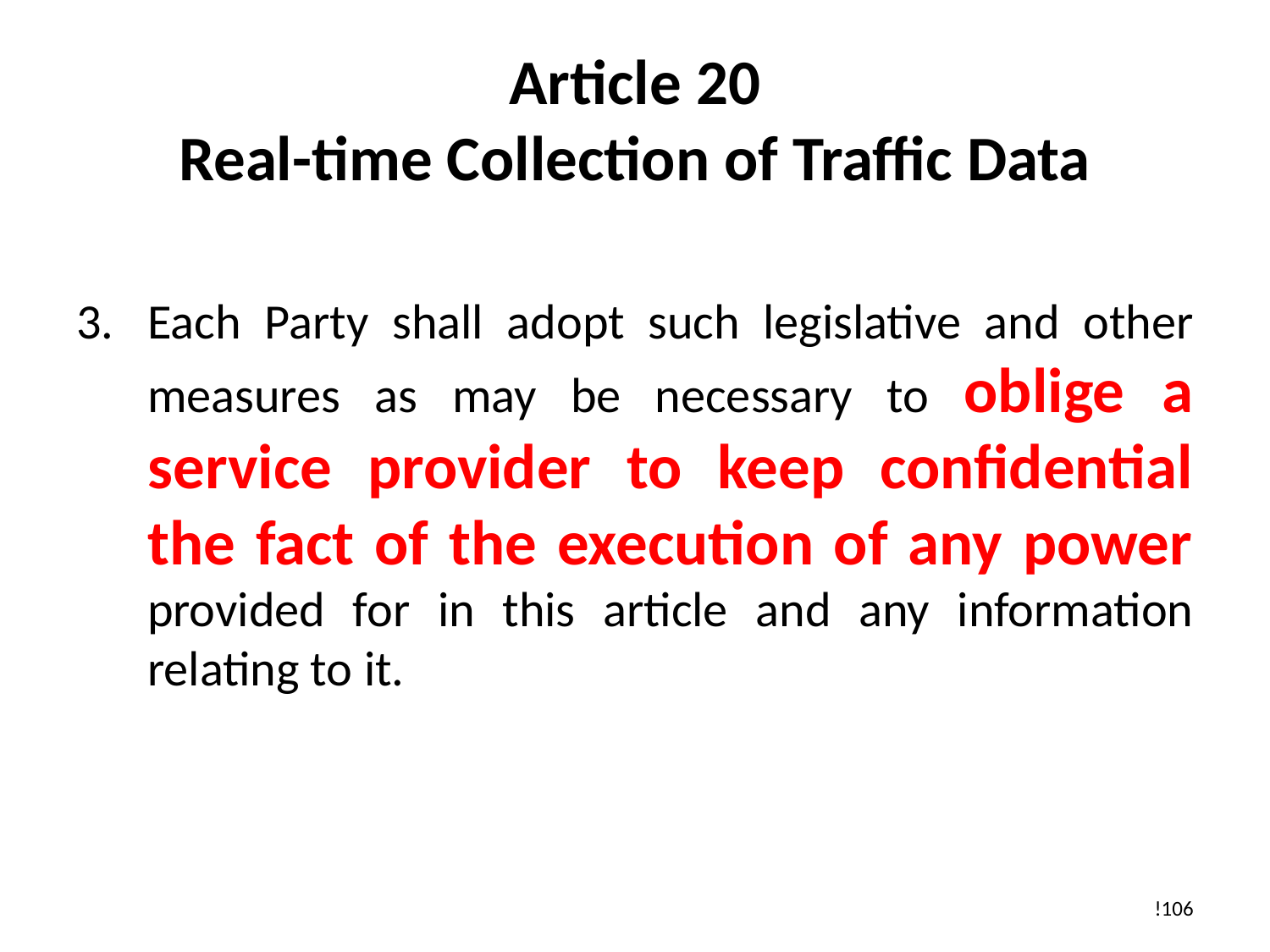

# Article 20 Real-time Collection of Traffic Data
Each Party shall adopt such legislative and other measures as may be necessary to oblige a service provider to keep confidential the fact of the execution of any power provided for in this article and any information relating to it.
!106